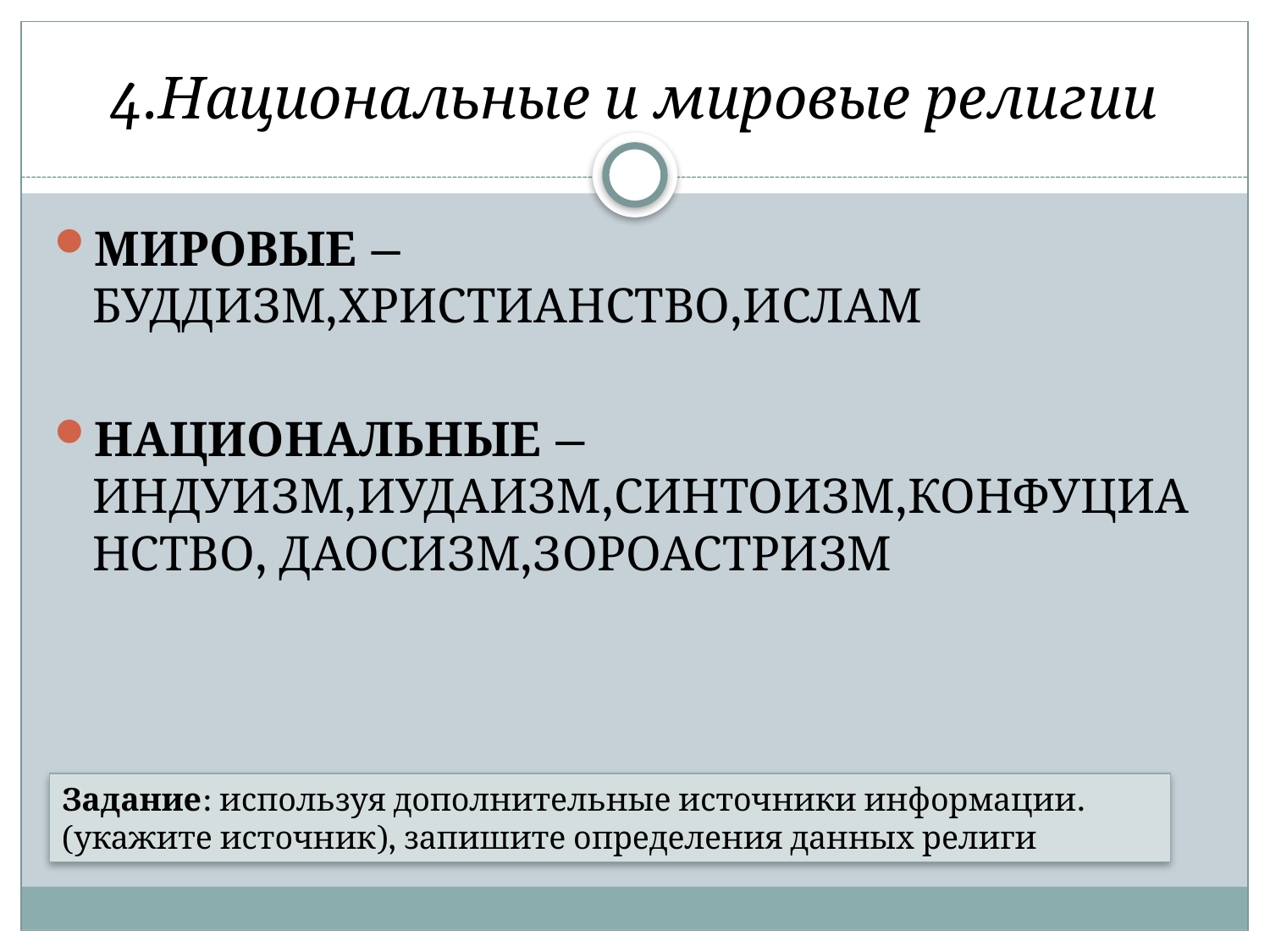

# 4.Национальные и мировые религии
МИРОВЫЕ – БУДДИЗМ,ХРИСТИАНСТВО,ИСЛАМ

НАЦИОНАЛЬНЫЕ – ИНДУИЗМ,ИУДАИЗМ,СИНТОИЗМ,КОНФУЦИАНСТВО, ДАОСИЗМ,ЗОРОАСТРИЗМ

Задание: используя дополнительные источники информации. (укажите источник), запишите определения данных религи